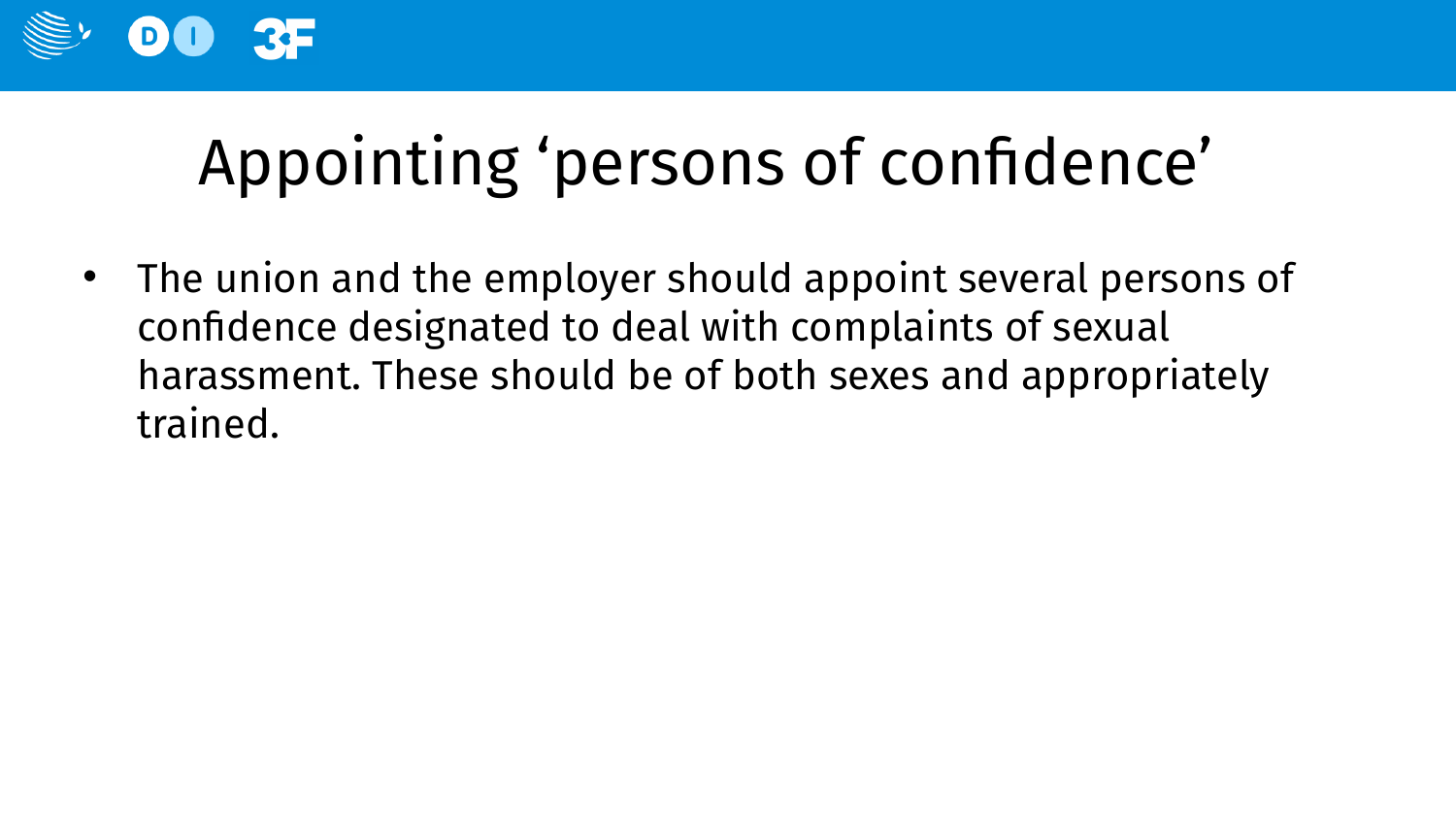

# Appointing ‘persons of confidence’
The union and the employer should appoint several persons of confidence designated to deal with complaints of sexual harassment. These should be of both sexes and appropriately trained.